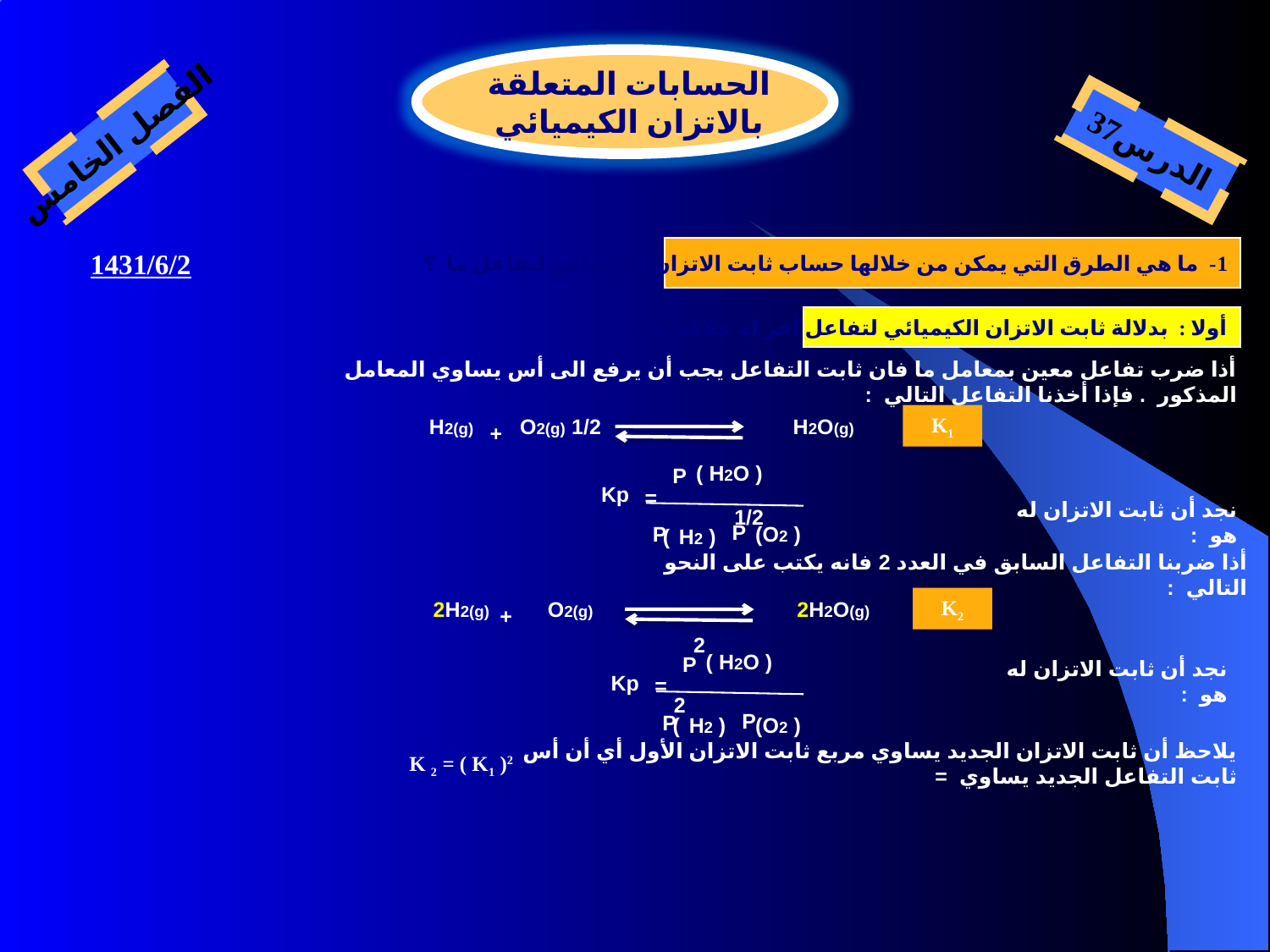

الحسابات المتعلقة
بالاتزان الكيميائي
الفصل الخامس
الدرس37
1-  ما هي الطرق التي يمكن من خلالها حساب ثابت الاتزان الكيميائي لتفاعل ما  ؟
1431/6/2
أولا :  بدلالة ثابت الاتزان الكيميائي لتفاعل أخر له علاقة به  .
أذا ضرب تفاعل معين بمعامل ما فان ثابت التفاعل يجب أن يرفع الى أس يساوي المعامل المذكور  . فإذا أخذنا التفاعل التالي  :
H2(g)
1/2 O2(g)
H2O(g)
K1
+
( H2O )
P
Kp
=
1/2
نجد أن ثابت الاتزان له  هو  :
P
P
( O2)
( H2  )
أذا ضربنا التفاعل السابق في العدد 2 فانه يكتب على النحو التالي  :
2H2(g)
O2(g)
2H2O(g)
K2
+
2
( H2O )
P
نجد أن ثابت الاتزان له  هو  :
Kp
=
2
P
P
( H2  )
( O2)
يلاحظ أن ثابت الاتزان الجديد يساوي مربع ثابت الاتزان الأول أي أن أس ثابت التفاعل الجديد يساوي  =
K 2 = ( K1 )2